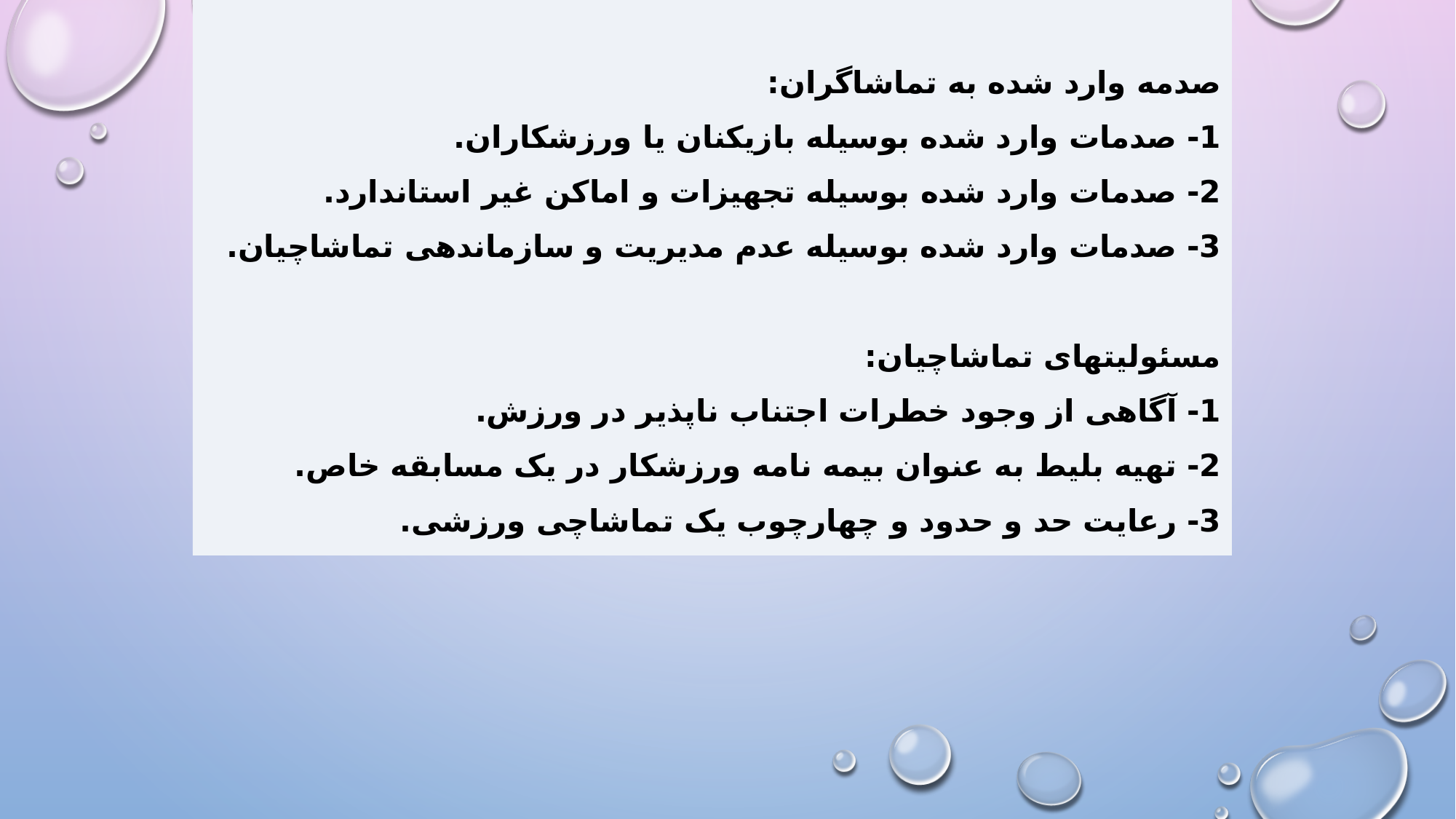

صدمه وارد شده به تماشاگران:
1- صدمات وارد شده بوسیله بازیکنان یا ورزشکاران.
2- صدمات وارد شده بوسیله تجهیزات و اماکن غیر استاندارد.
3- صدمات وارد شده بوسیله عدم مدیریت و سازماندهی تماشاچیان.

مسئولیتهای تماشاچیان:
1- آگاهی از وجود خطرات اجتناب ناپذیر در ورزش.
2- تهیه بلیط به عنوان بیمه نامه ورزشکار در یک مسابقه خاص.
3- رعایت حد و حدود و چهارچوب یک تماشاچی ورزشی.